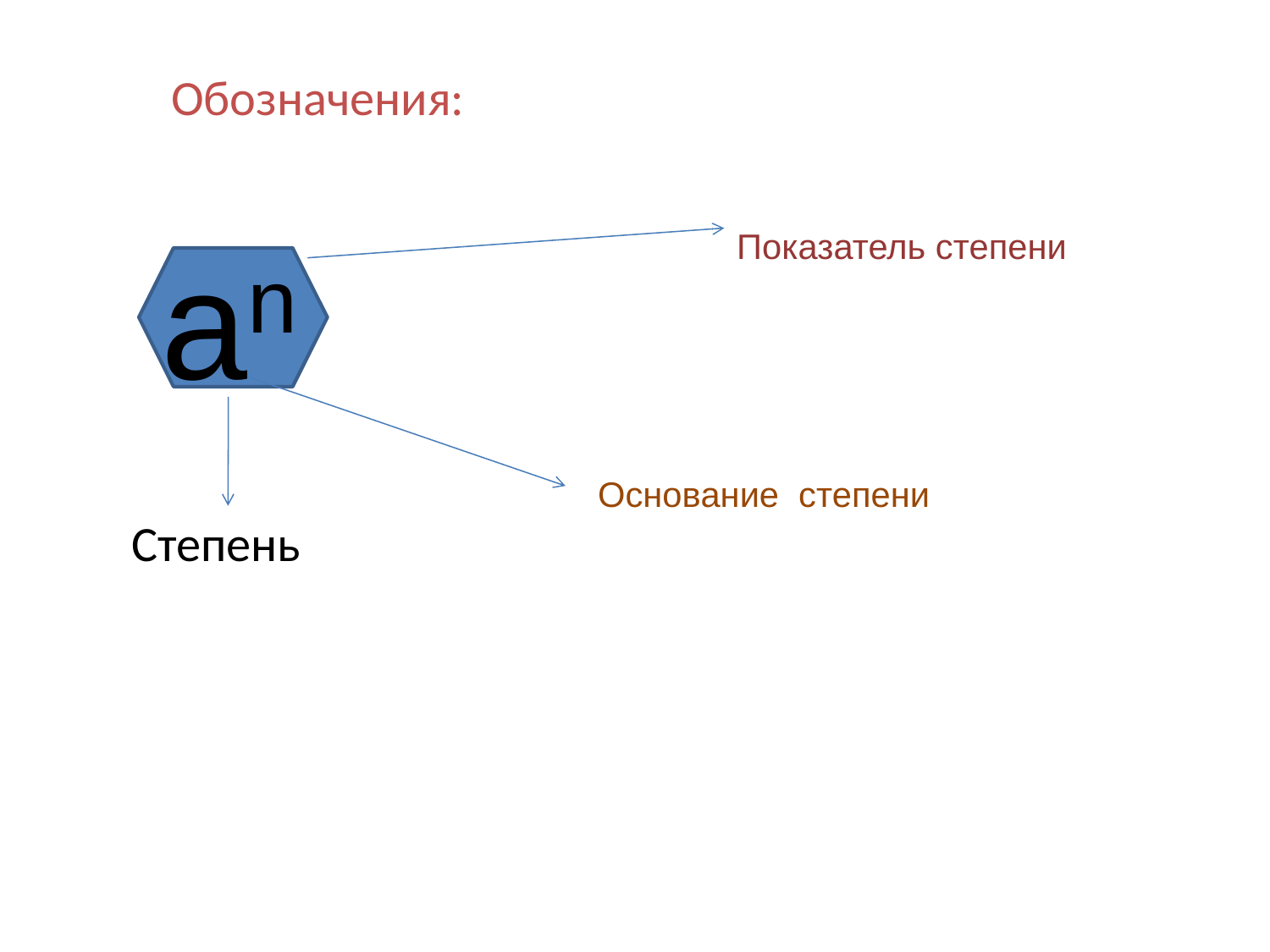

Обозначения:
an
Показатель степени

Основание  степени
Степень